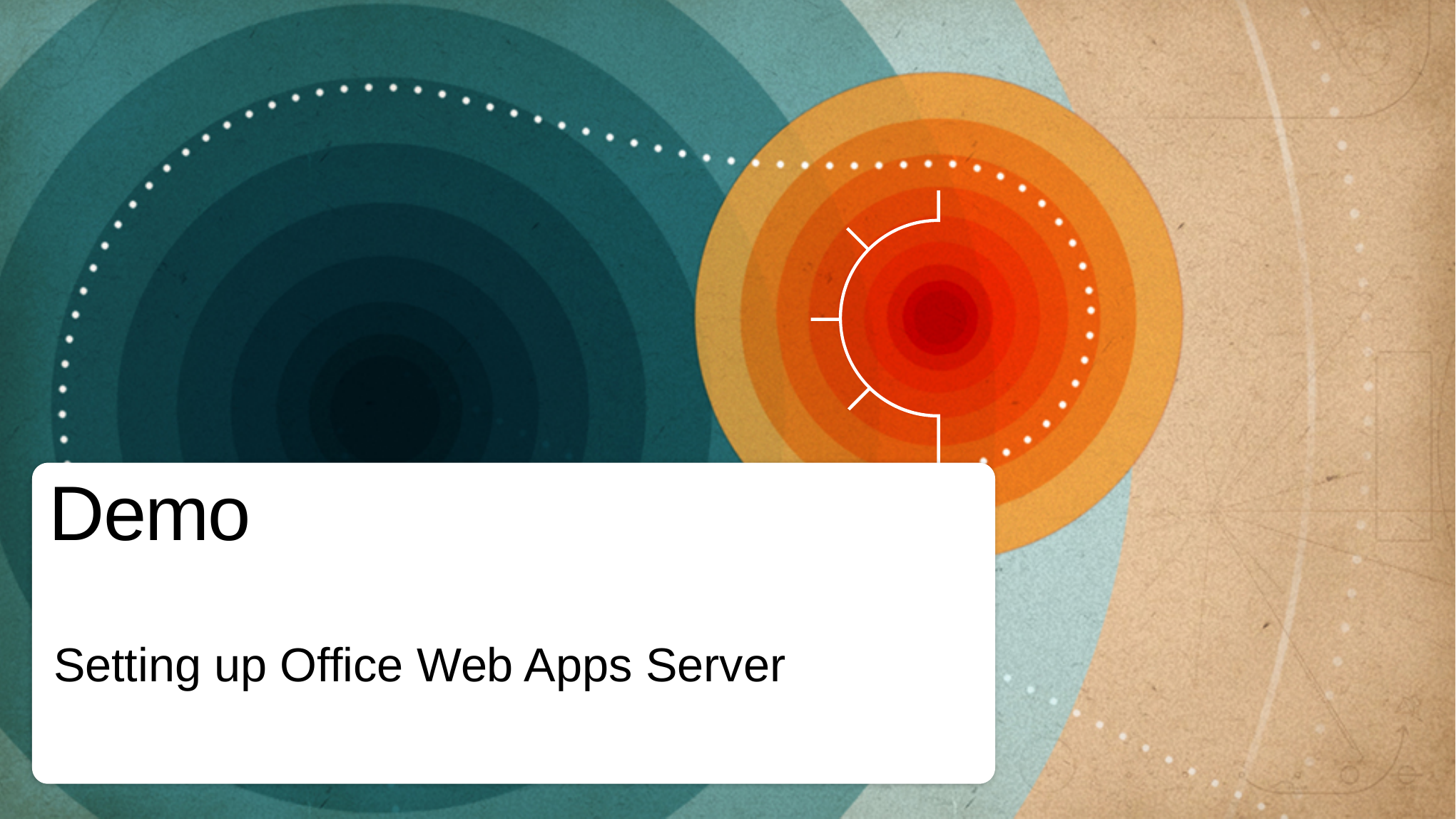

# Demo
Setting up Office Web Apps Server